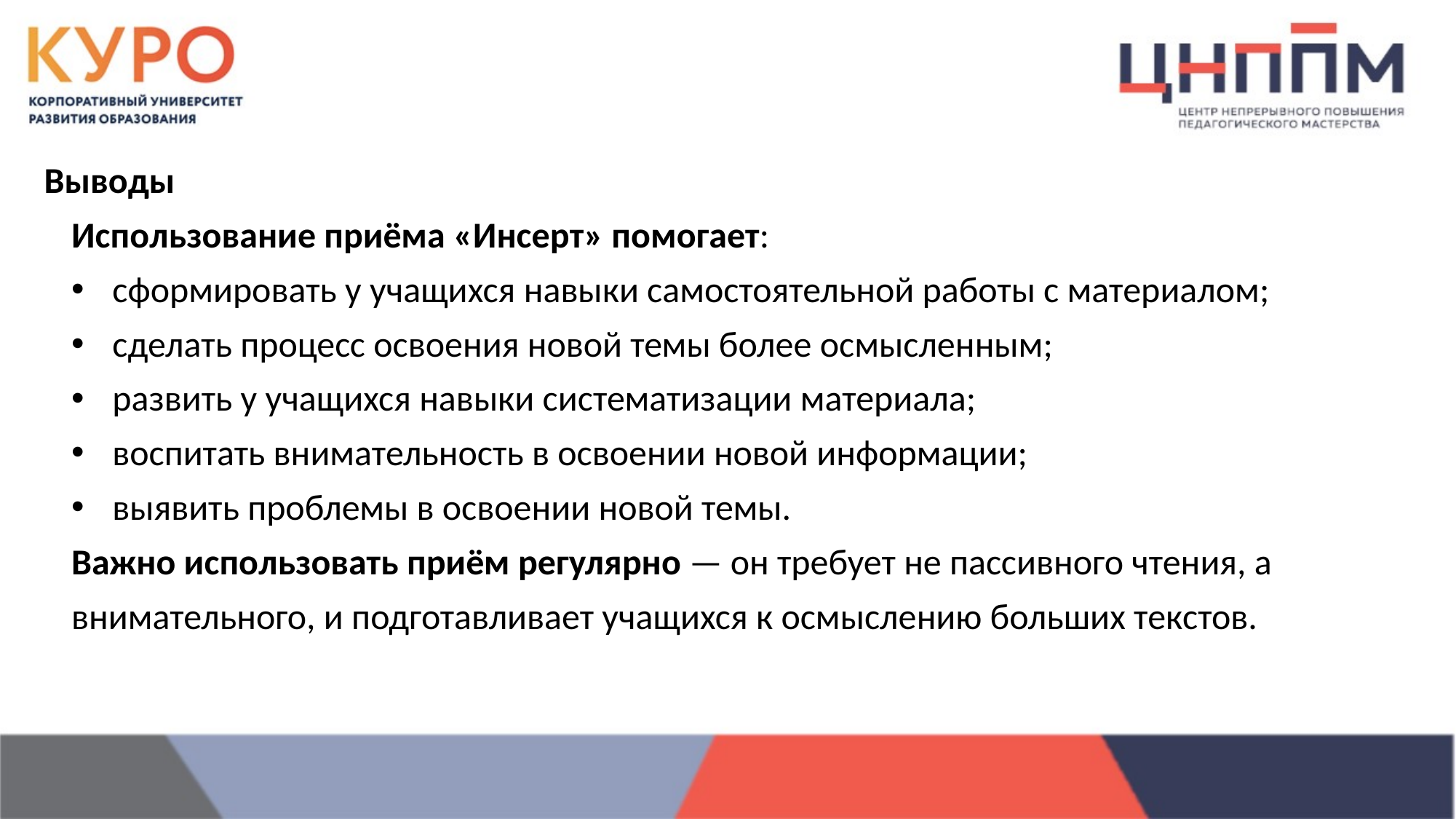

Выводы
Использование приёма «Инсерт» помогает:
сформировать у учащихся навыки самостоятельной работы с материалом;
сделать процесс освоения новой темы более осмысленным;
развить у учащихся навыки систематизации материала;
воспитать внимательность в освоении новой информации;
выявить проблемы в освоении новой темы.
Важно использовать приём регулярно — он требует не пассивного чтения, а
внимательного, и подготавливает учащихся к осмыслению больших текстов.